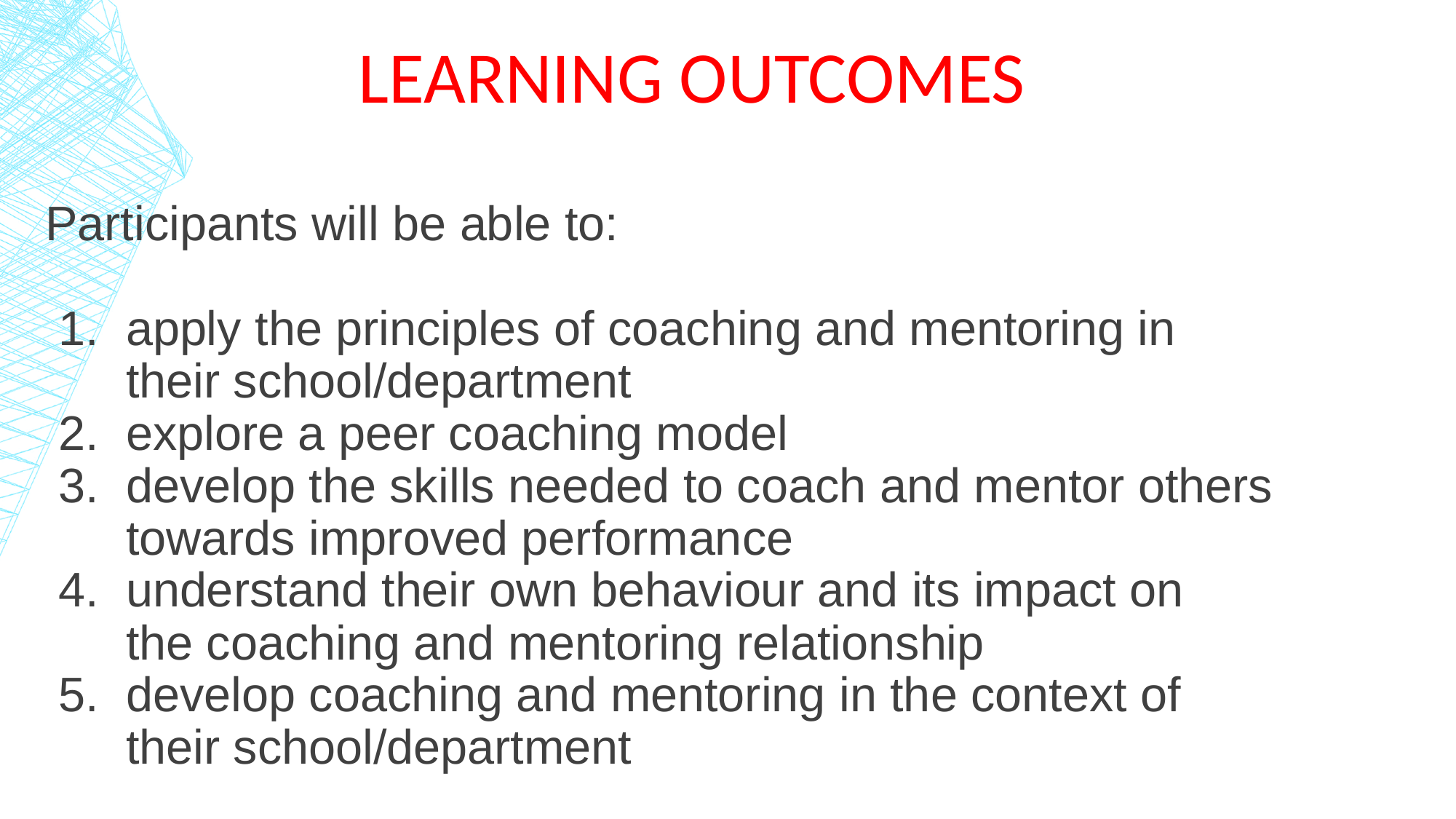

# Learning outcomes
Participants will be able to:
 1.  apply the principles of coaching and mentoring in
      their school/department
 2.  explore a peer coaching model
 3.  develop the skills needed to coach and mentor others
      towards improved performance
 4.  understand their own behaviour and its impact on
      the coaching and mentoring relationship
 5.  develop coaching and mentoring in the context of
      their school/department